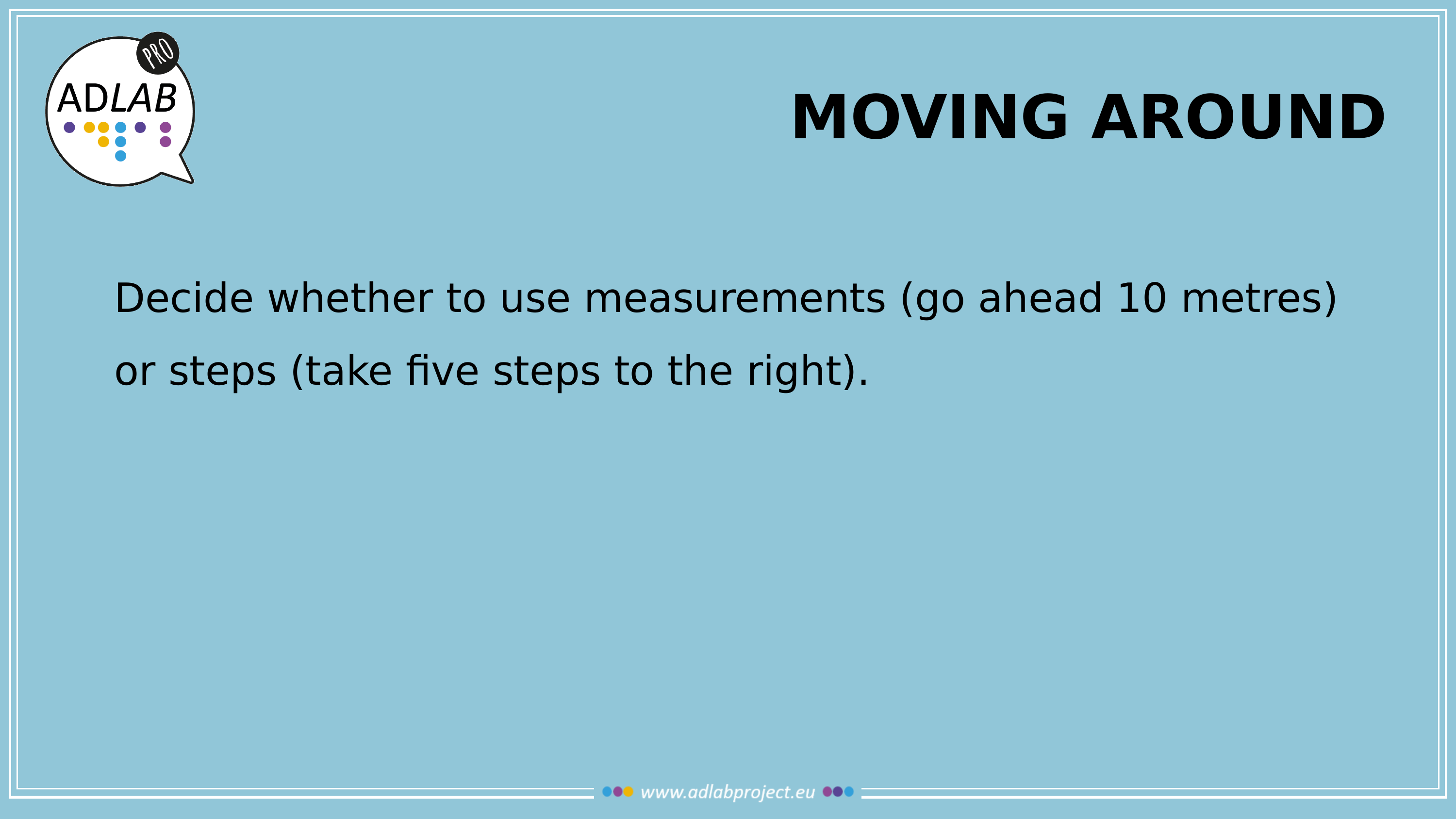

# Moving around
	Decide whether to use measurements (go ahead 10 metres) or steps (take five steps to the right).